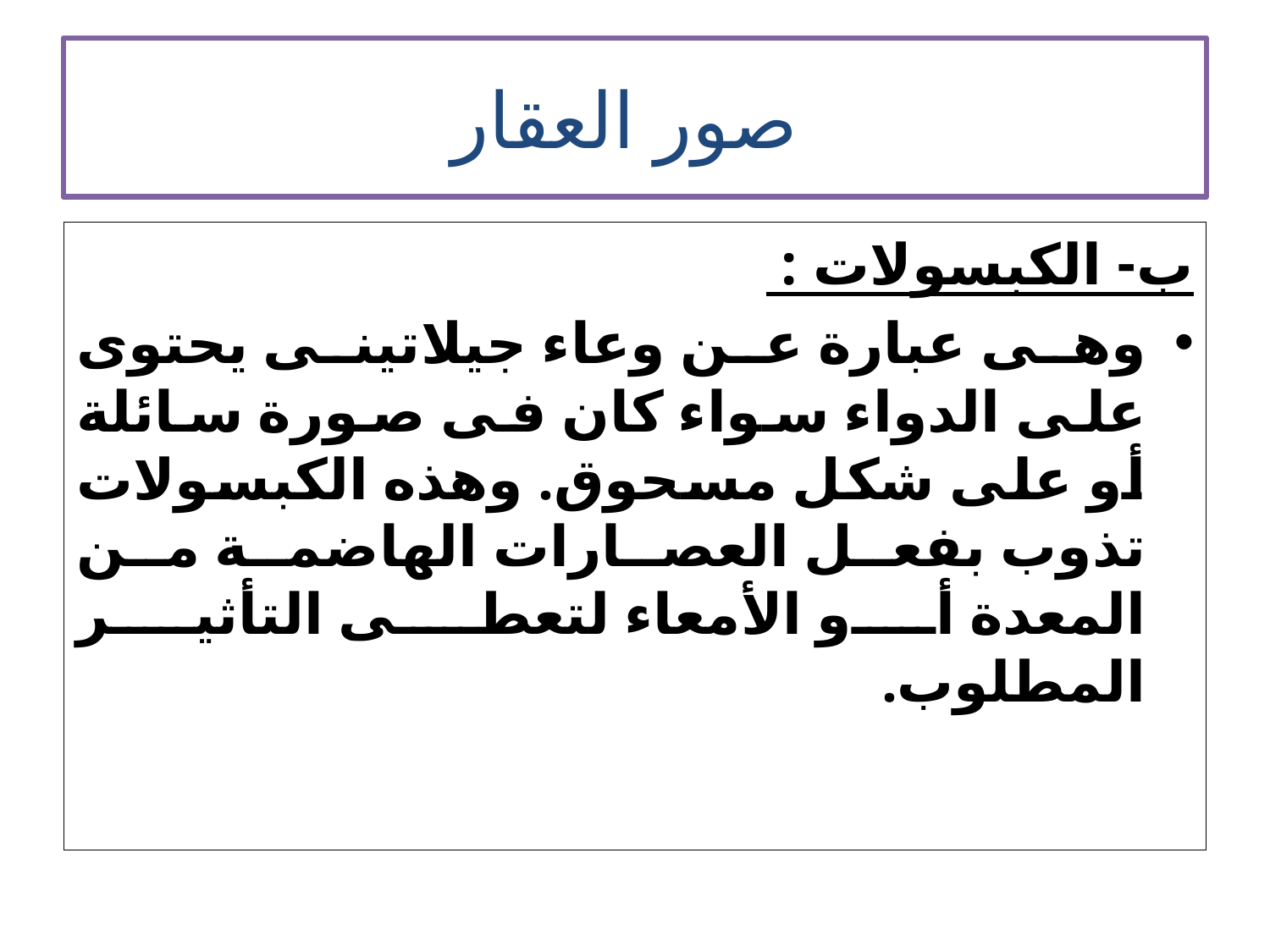

# صور العقار
ب- الكبسولات :
وهى عبارة عن وعاء جيلاتينى يحتوى على الدواء سواء كان فى صورة سائلة أو على شكل مسحوق. وهذه الكبسولات تذوب بفعل العصارات الهاضمة من المعدة أو الأمعاء لتعطى التأثير المطلوب.